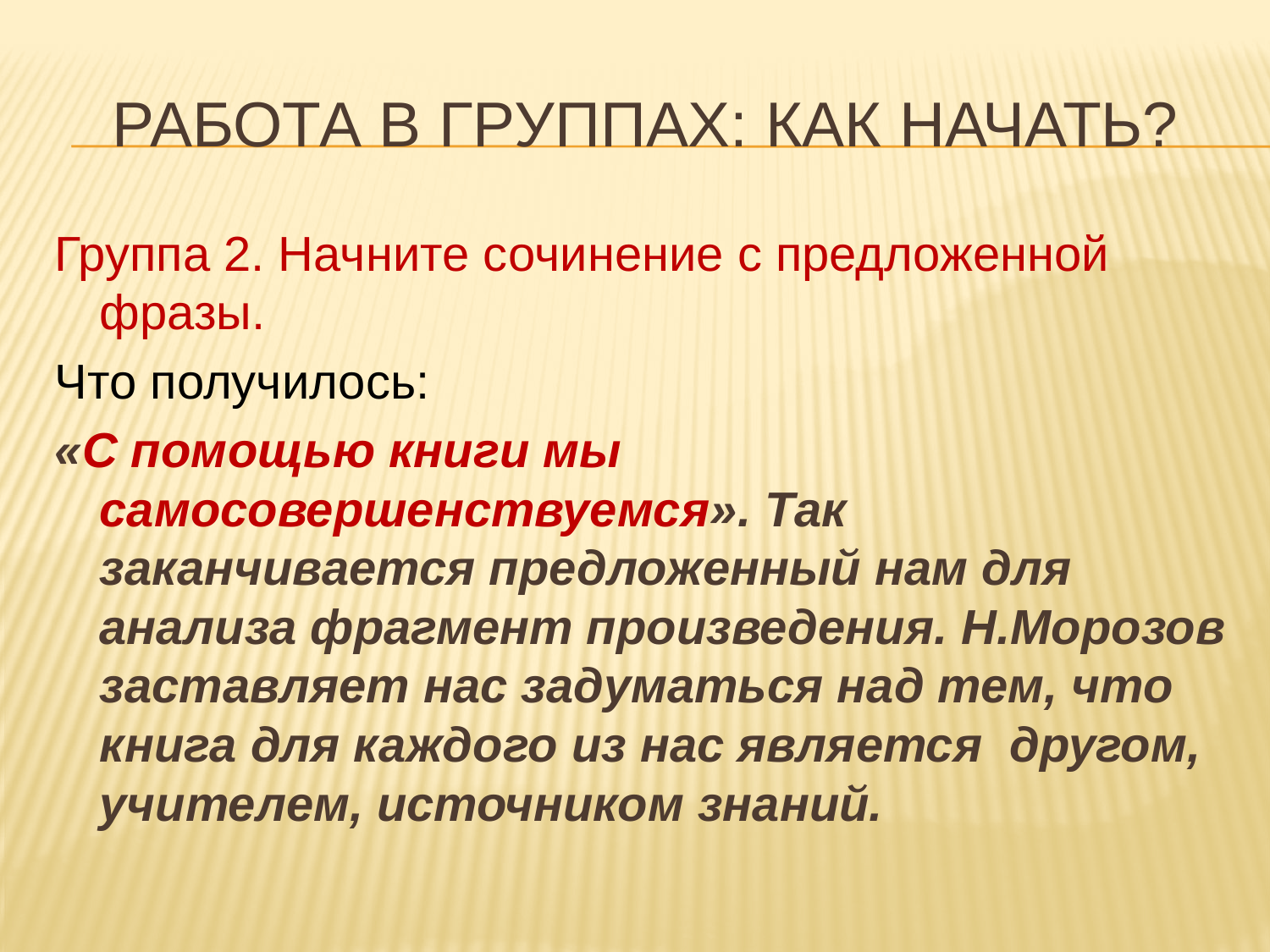

# РАБОТА В ГРУППАХ: КАК НАЧАТЬ?
Группа 2. Начните сочинение с предложенной фразы.
Что получилось:
«С помощью книги мы самосовершенствуемся». Так заканчивается предложенный нам для анализа фрагмент произведения. Н.Морозов заставляет нас задуматься над тем, что книга для каждого из нас является  другом, учителем, источником знаний.